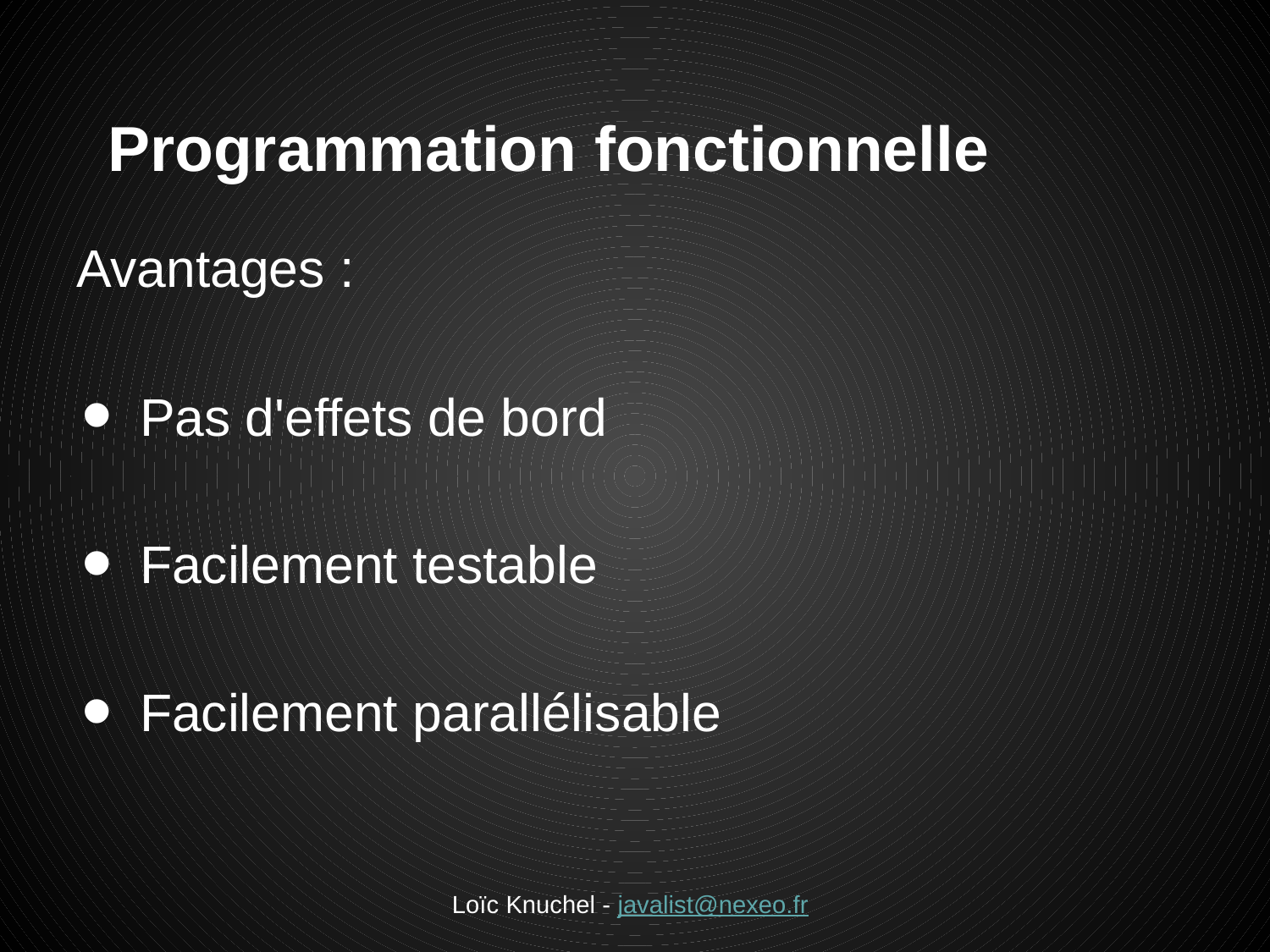

# Programmation fonctionnelle
Avantages :

Pas d'effets de bord

Facilement testable

Facilement parallélisable
Loïc Knuchel - javalist@nexeo.fr